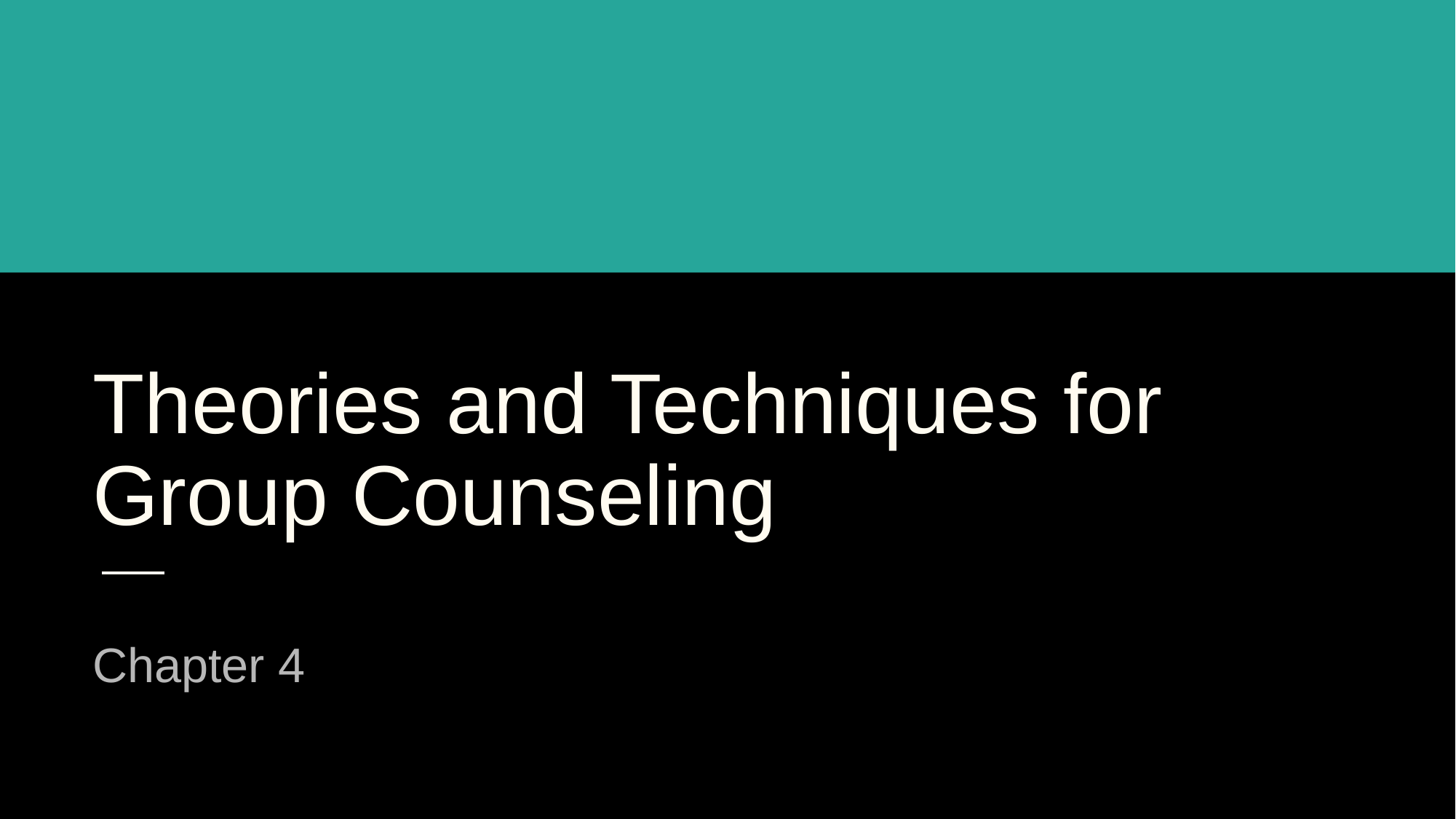

# Theories and Techniques for Group Counseling
Chapter 4